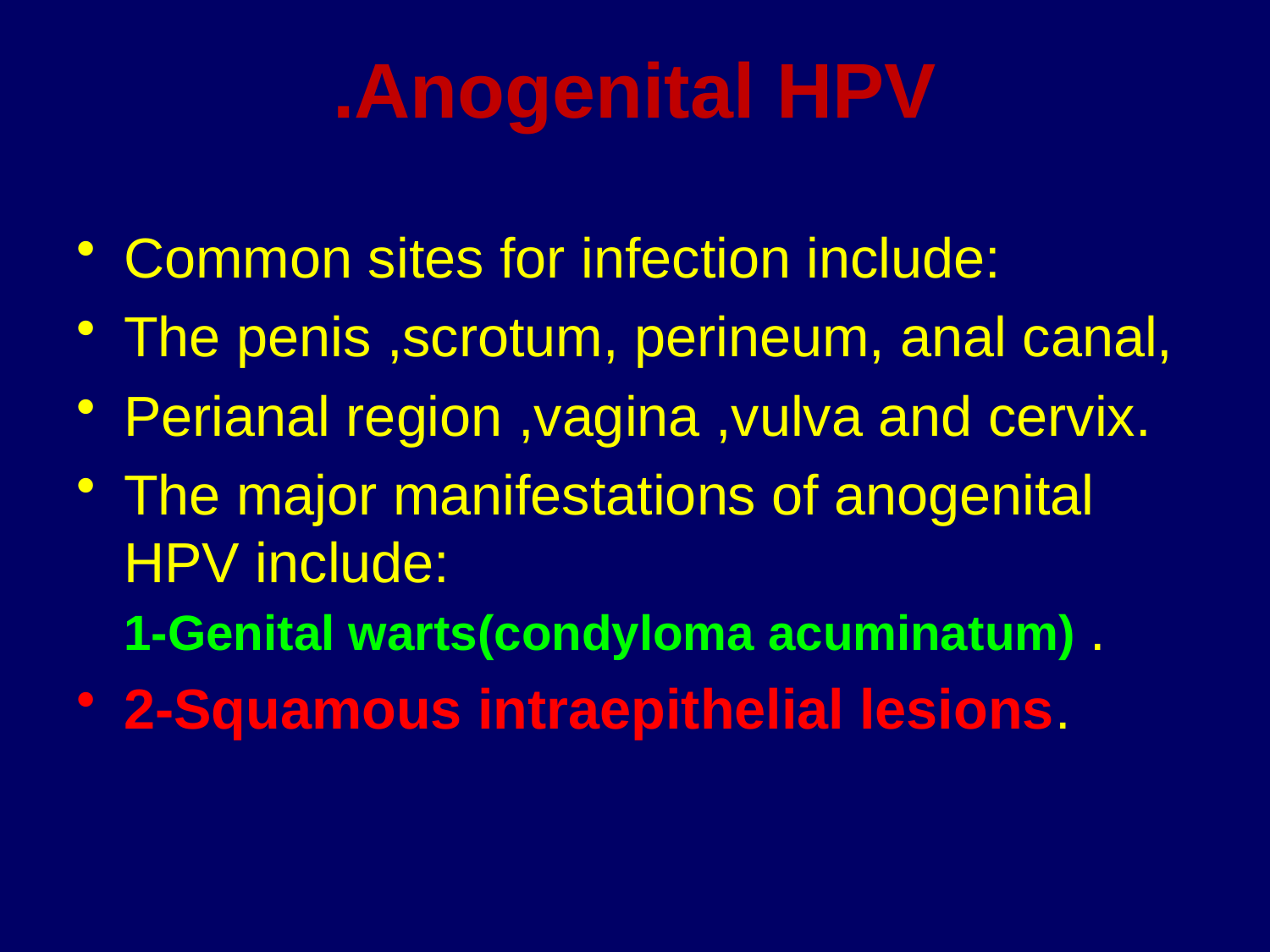

# Anogenital HPV.

Common sites for infection include:
The penis ,scrotum, perineum, anal canal,
Perianal region ,vagina ,vulva and cervix.
The major manifestations of anogenital HPV include:                                              1-Genital warts(condyloma acuminatum) .
2-Squamous intraepithelial lesions.